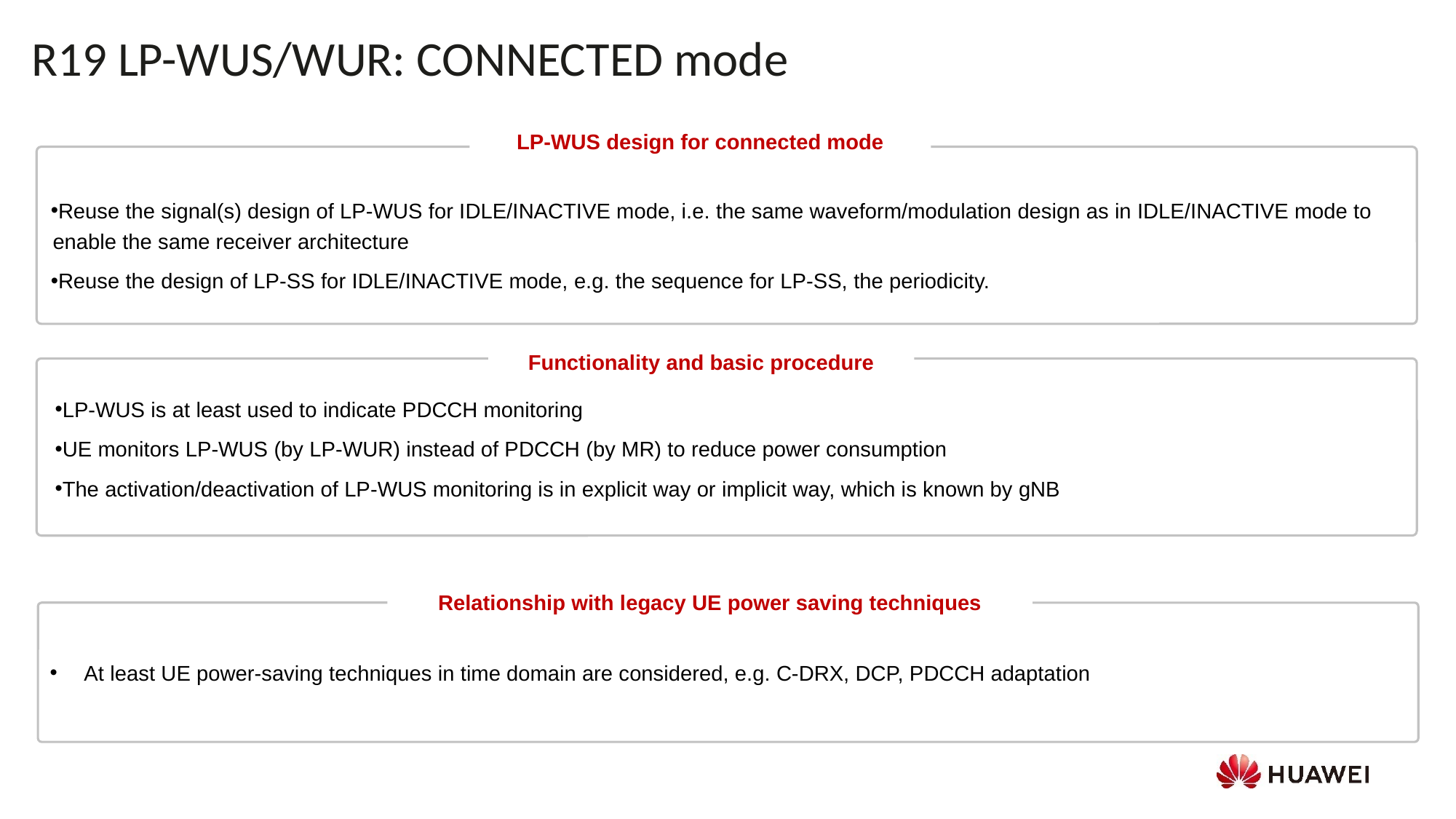

R19 LP-WUS/WUR: CONNECTED mode
LP-WUS design for connected mode

Reuse the signal(s) design of LP-WUS for IDLE/INACTIVE mode, i.e. the same waveform/modulation design as in IDLE/INACTIVE mode to enable the same receiver architecture
Reuse the design of LP-SS for IDLE/INACTIVE mode, e.g. the sequence for LP-SS, the periodicity.
Functionality and basic procedure

LP-WUS is at least used to indicate PDCCH monitoring
UE monitors LP-WUS (by LP-WUR) instead of PDCCH (by MR) to reduce power consumption
The activation/deactivation of LP-WUS monitoring is in explicit way or implicit way, which is known by gNB
Relationship with legacy UE power saving techniques

At least UE power-saving techniques in time domain are considered, e.g. C-DRX, DCP, PDCCH adaptation